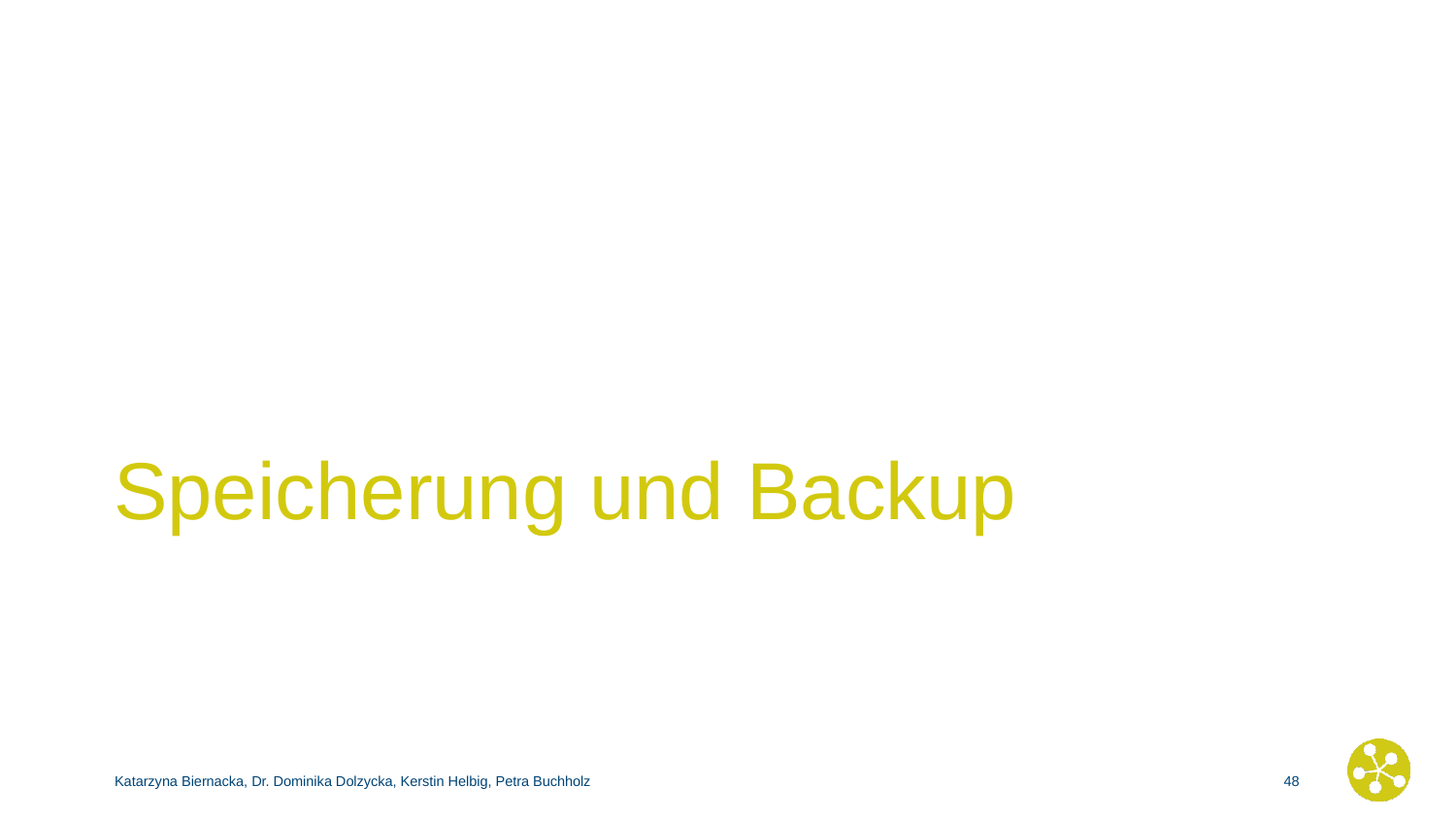

# Speicherung und Backup

Katarzyna Biernacka, Dr. Dominika Dolzycka, Kerstin Helbig, Petra Buchholz
48